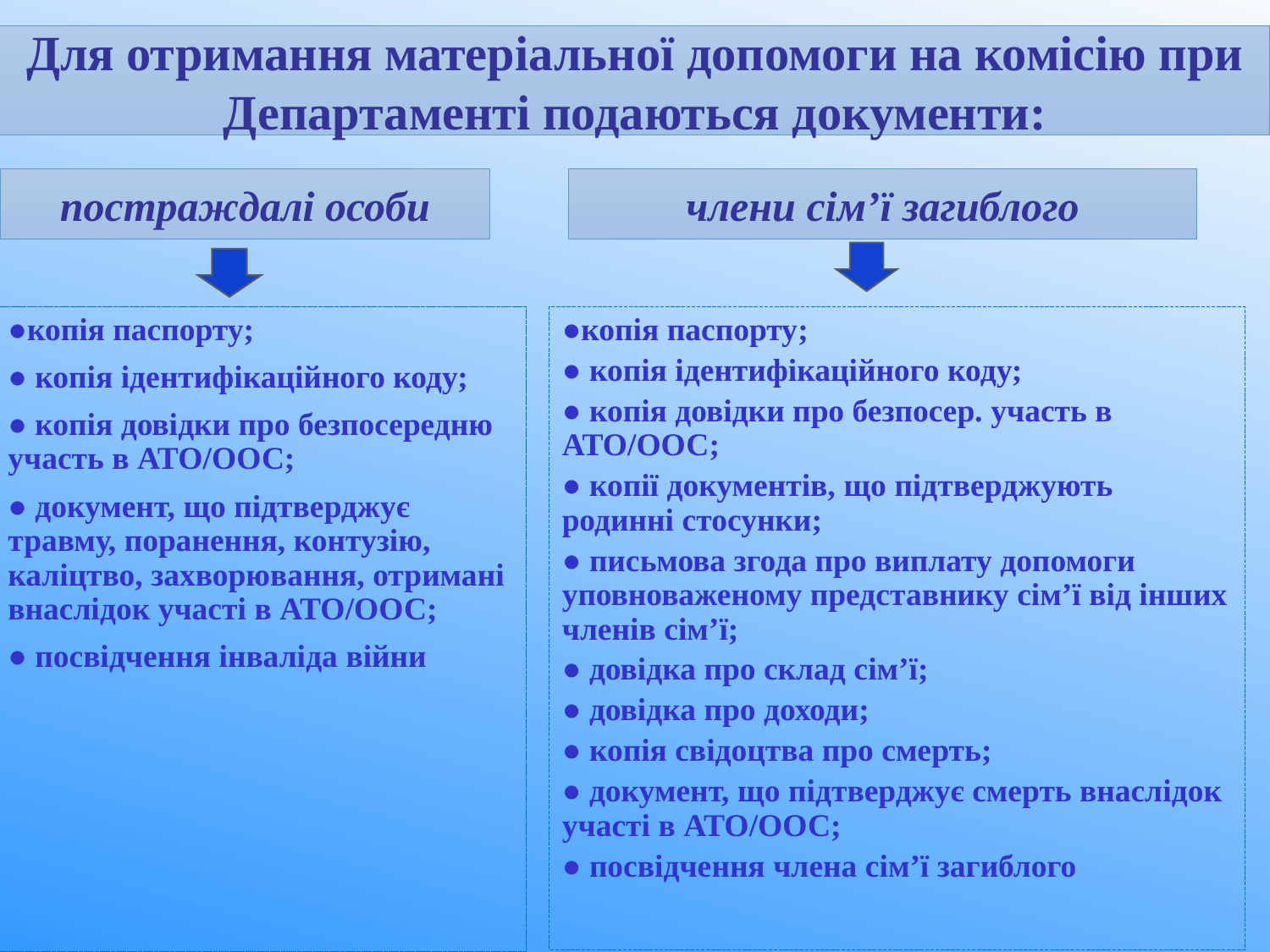

Для отримання матеріальної допомоги на комісію при Департаменті подаються документи:
постраждалі особи
члени сім’ї загиблого

●копія паспорту;
● копія ідентифікаційного коду;
● копія довідки про безпосередню участь в АТО/ООС;
● документ, що підтверджує травму, поранення, контузію, каліцтво, захворювання, отримані внаслідок участі в АТО/ООС;
● посвідчення інваліда війни
●копія паспорту;
● копія ідентифікаційного коду;
● копія довідки про безпосер. участь в АТО/ООС;
● копії документів, що підтверджують родинні стосунки;
● письмова згода про виплату допомоги уповноваженому представнику сім’ї від інших членів сім’ї;
● довідка про склад сім’ї;
● довідка про доходи;
● копія свідоцтва про смерть;
● документ, що підтверджує смерть внаслідок участі в АТО/ООС;
● посвідчення члена сім’ї загиблого